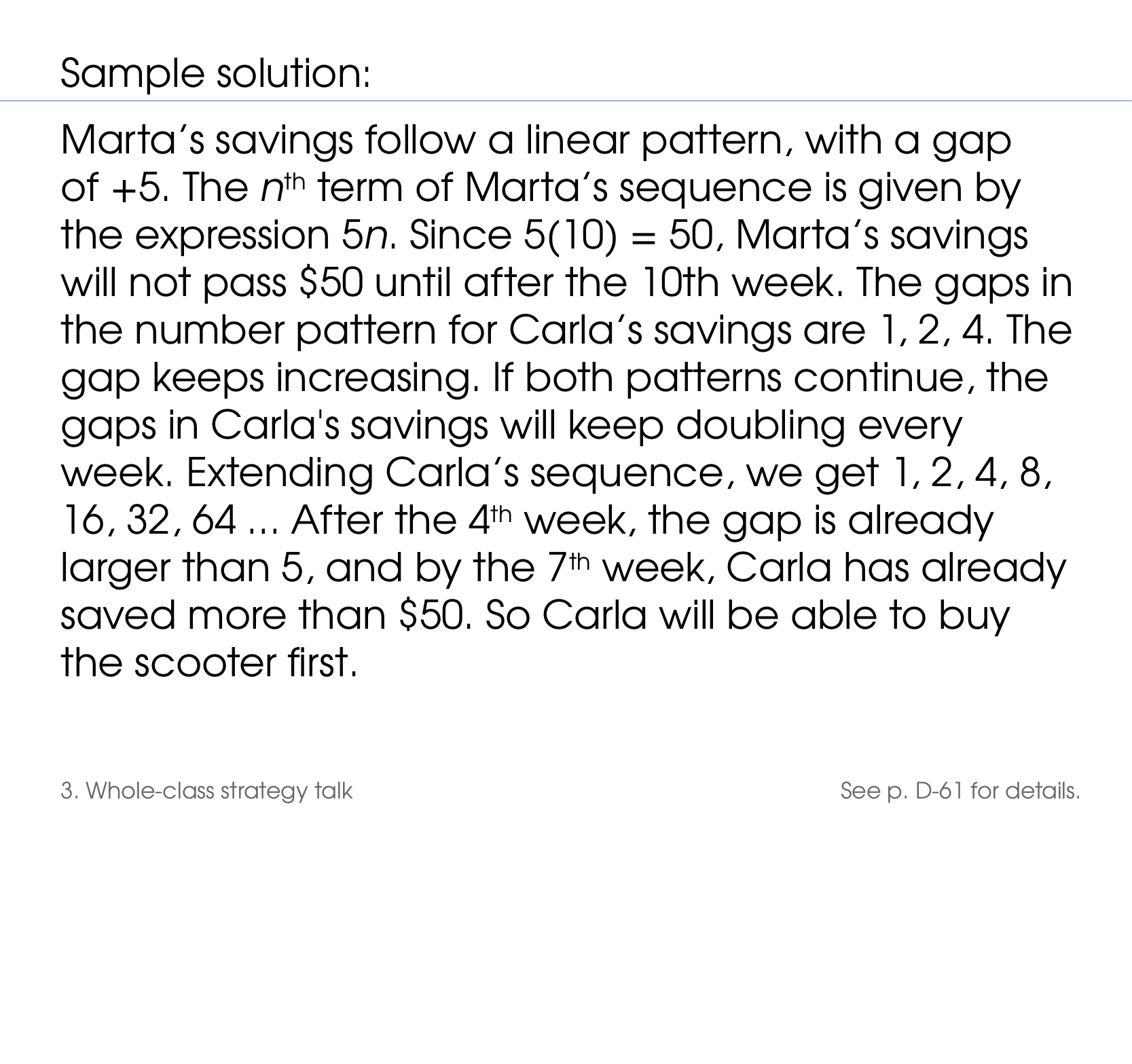

Sample solution:
Marta’s savings follow a linear pattern, with a gap
of +5. The nth term of Marta’s sequence is given by the expression 5n. Since 5(10) = 50, Marta’s savings will not pass $50 until after the 10th week. The gaps in the number pattern for Carla’s savings are 1, 2, 4. The gap keeps increasing. If both patterns continue, the gaps in Carla's savings will keep doubling every week. Extending Carla’s sequence, we get 1, 2, 4, 8, 16, 32, 64 … After the 4th week, the gap is already larger than 5, and by the 7th week, Carla has already saved more than $50. So Carla will be able to buy the scooter first.
3. Whole-class strategy talk
See p. D-61 for details.